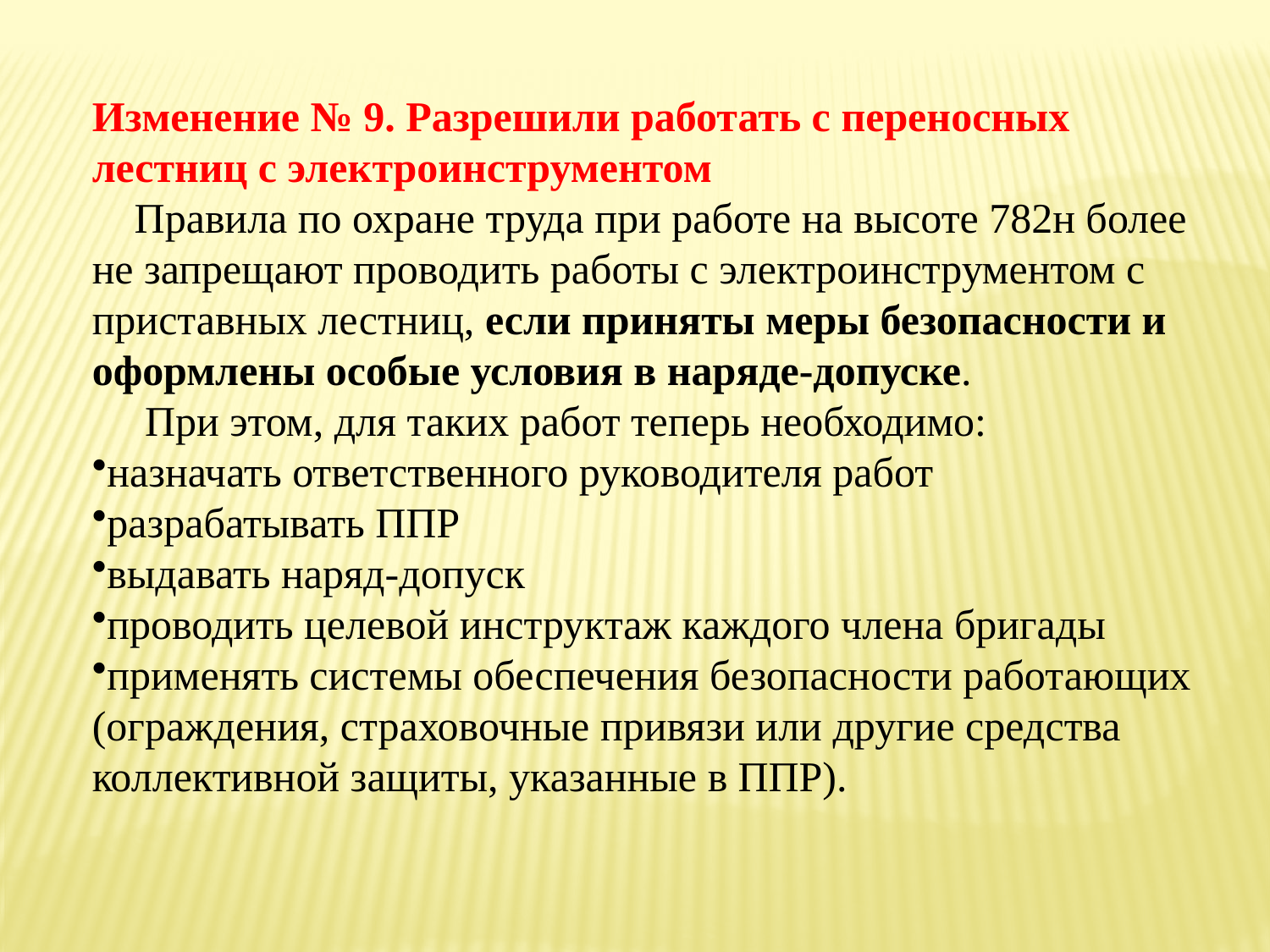

Изменение № 9. Разрешили работать с переносных лестниц с электроинструментом
    Правила по охране труда при работе на высоте 782н более не запрещают проводить работы с электроинструментом с приставных лестниц, если приняты меры безопасности и оформлены особые условия в наряде-допуске.
     При этом, для таких работ теперь необходимо:
назначать ответственного руководителя работ
разрабатывать ППР
выдавать наряд-допуск
проводить целевой инструктаж каждого члена бригады
применять системы обеспечения безопасности работающих (ограждения, страховочные привязи или другие средства коллективной защиты, указанные в ППР).